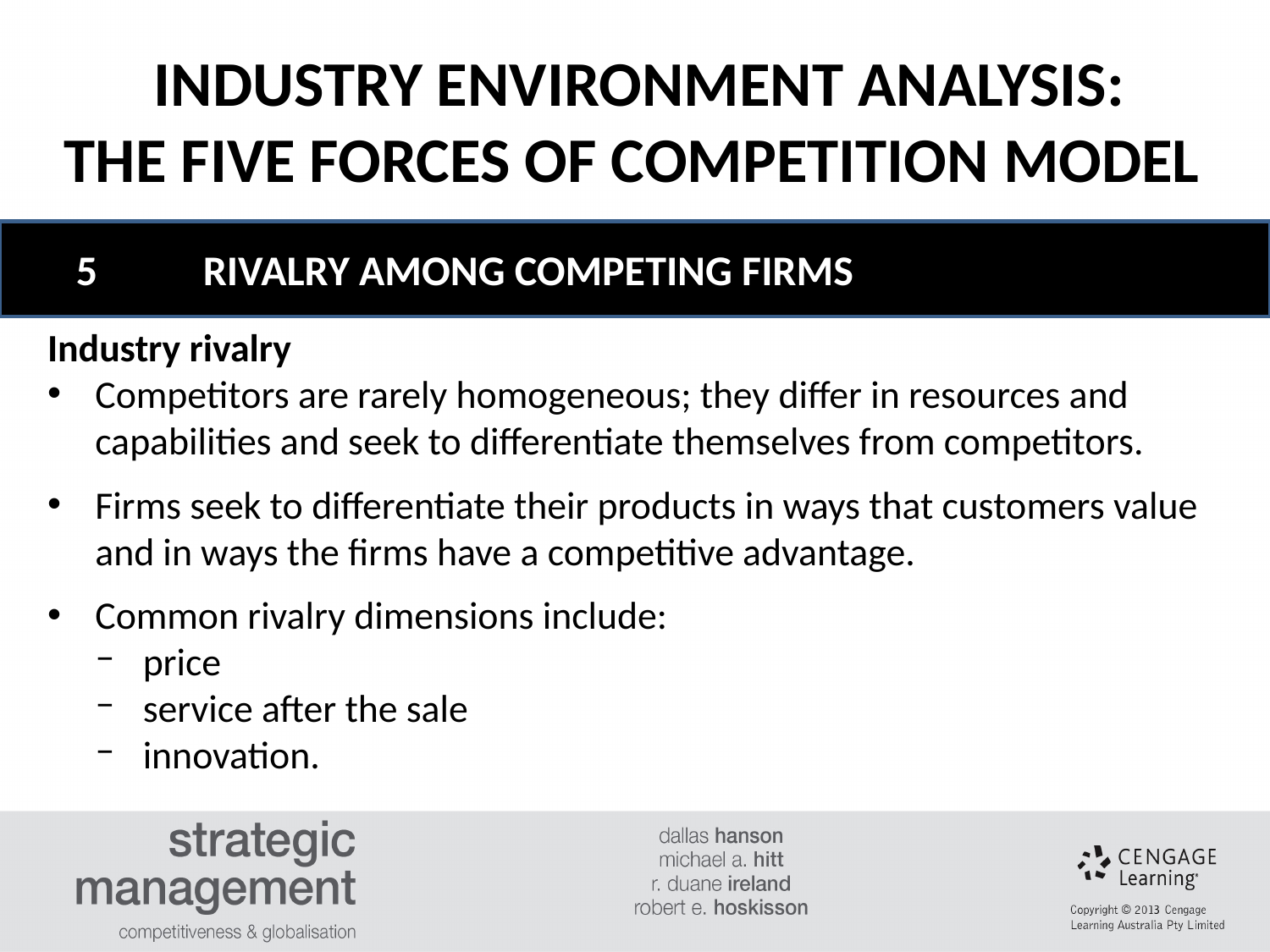

INDUSTRY ENVIRONMENT ANALYSIS:
THE FIVE FORCES OF COMPETITION MODEL
#

5	RIVALRY AMONG COMPETING FIRMS
Industry rivalry
Competitors are rarely homogeneous; they differ in resources and capabilities and seek to differentiate themselves from competitors.
Firms seek to differentiate their products in ways that customers value and in ways the firms have a competitive advantage.
Common rivalry dimensions include:
price
service after the sale
innovation.